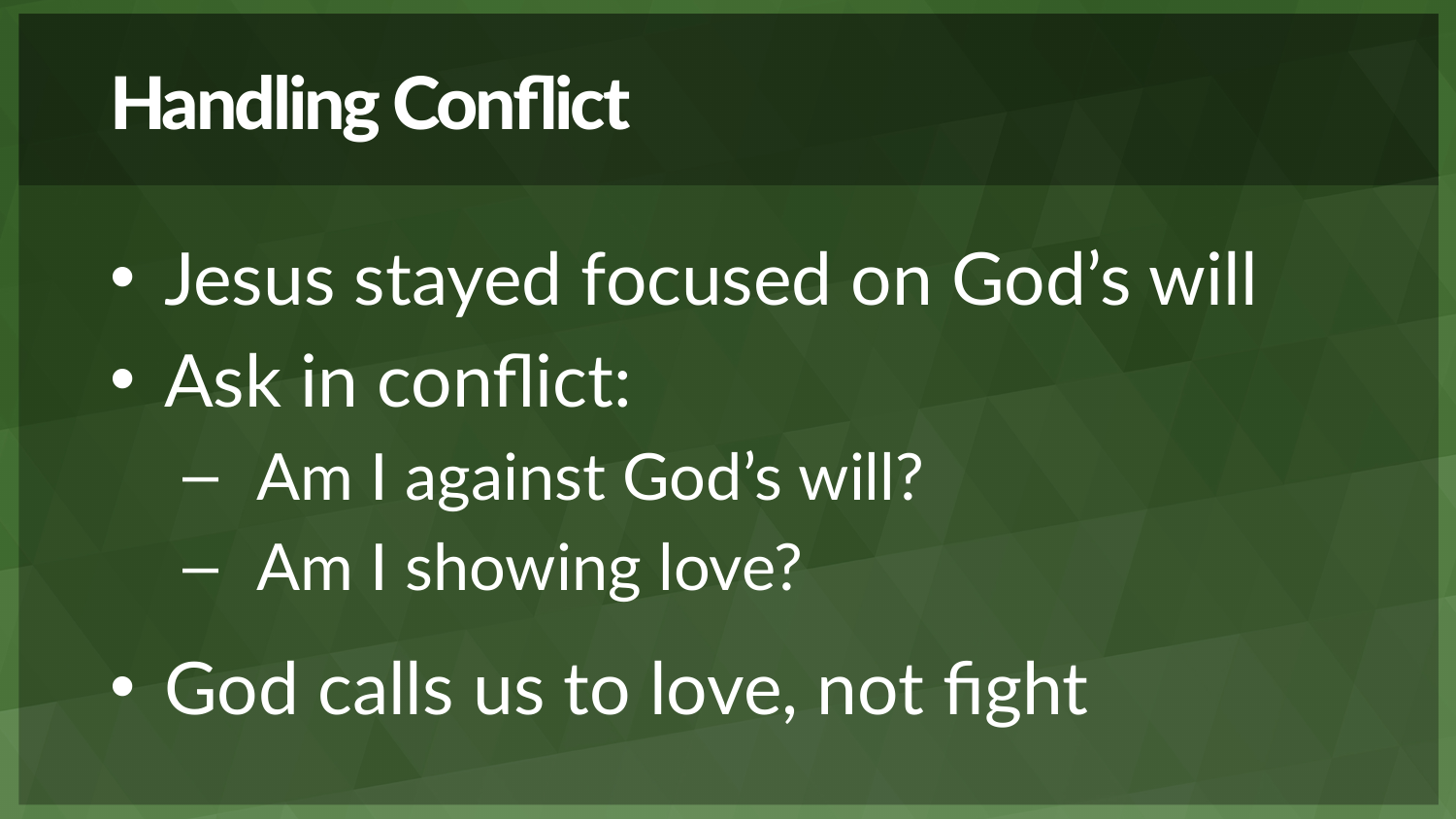

# Handling Conflict
Jesus stayed focused on God’s will
Ask in conflict:
Am I against God’s will?
Am I showing love?
God calls us to love, not fight